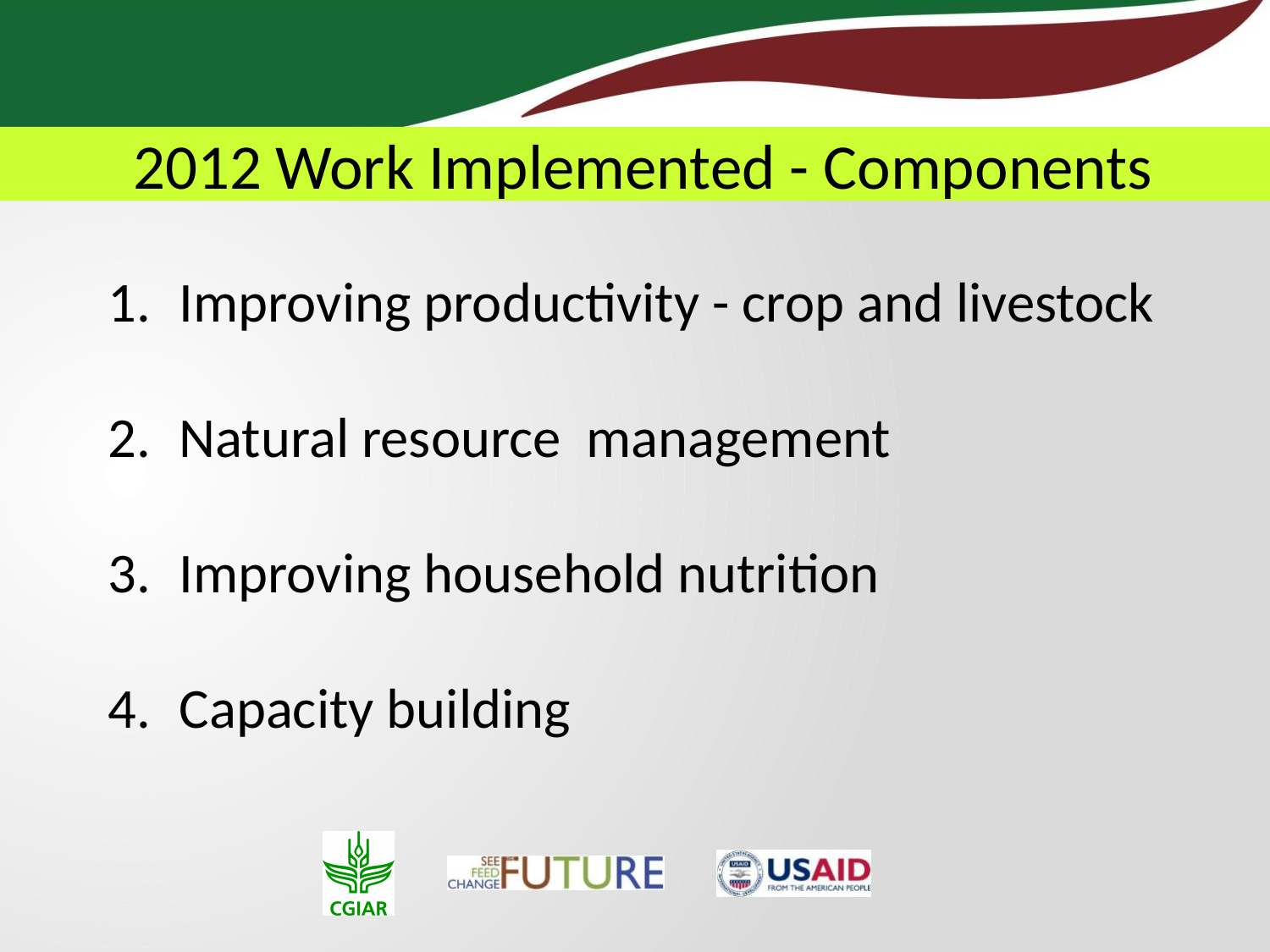

2012 Work Implemented - Components
Improving productivity - crop and livestock

Natural resource  management

Improving household nutrition

Capacity building